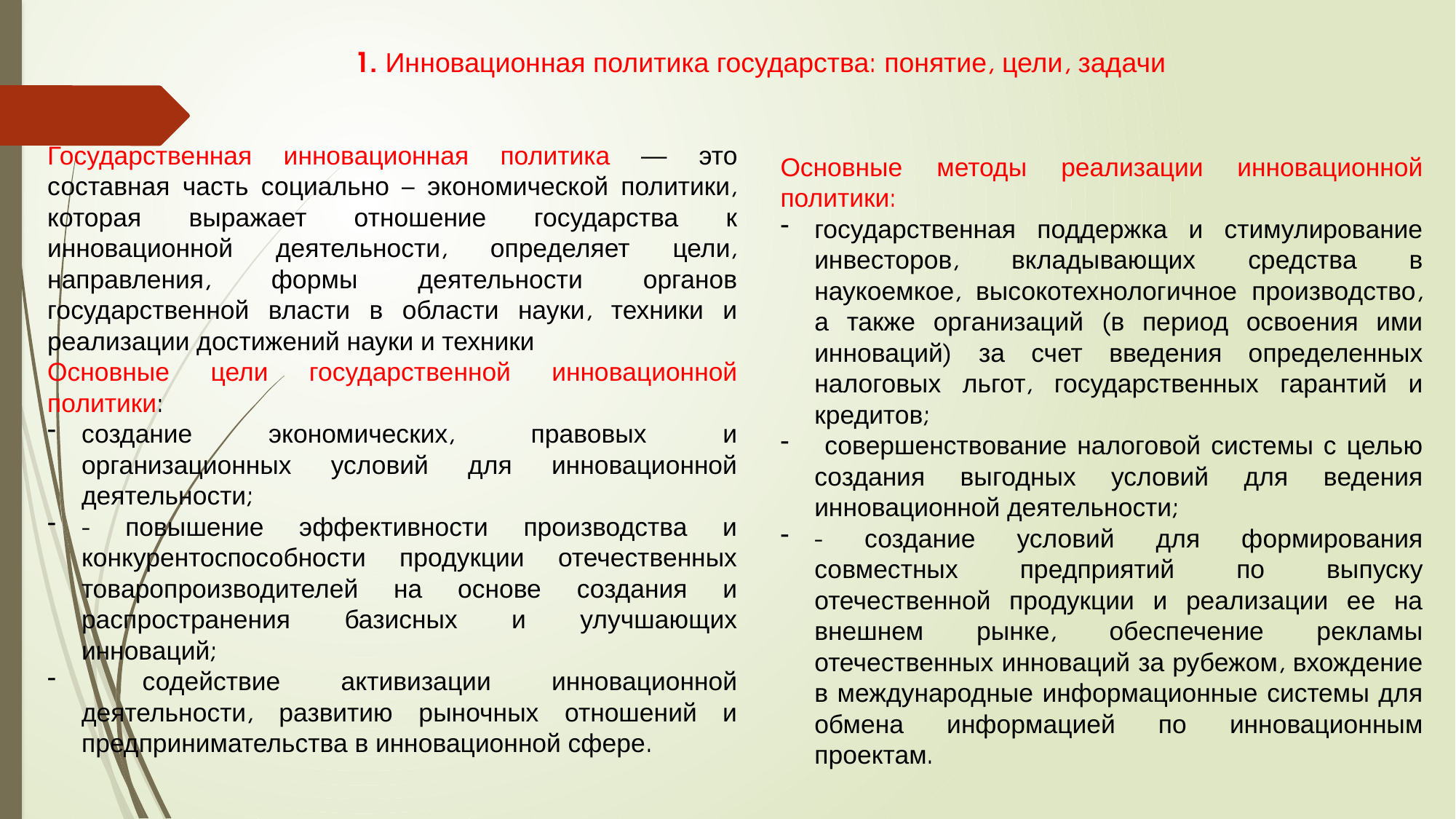

1. Инновационная политика государства: понятие, цели, задачи
Государственная инновационная политика — это составная часть социально – экономической политики, которая выражает отношение государства к инновационной деятельности, определяет цели, направления, формы деятельности органов государственной власти в области науки, техники и реализации достижений науки и техники
Основные цели государственной инновационной политики:
создание экономических, правовых и организационных условий для инновационной деятельности;
- повышение эффективности производства и конкурентоспособности продукции отечественных товаропроизводителей на основе создания и распространения базисных и улучшающих инноваций;
 содействие активизации инновационной деятельности, развитию рыночных отношений и предпринимательства в инновационной сфере.
Основные методы реализации инновационной политики:
государственная поддержка и стимулирование инвесторов, вкладывающих средства в наукоемкое, высокотехнологичное производство, а также организаций (в период освоения ими инноваций) за счет введения определенных налоговых льгот, государственных гарантий и кредитов;
 совершенствование налоговой системы с целью создания выгодных условий для ведения инновационной деятельности;
- создание условий для формирования совместных предприятий по выпуску отечественной продукции и реализации ее на внешнем рынке, обеспечение рекламы отечественных инноваций за рубежом, вхождение в международные информационные системы для обмена информацией по инновационным проектам.